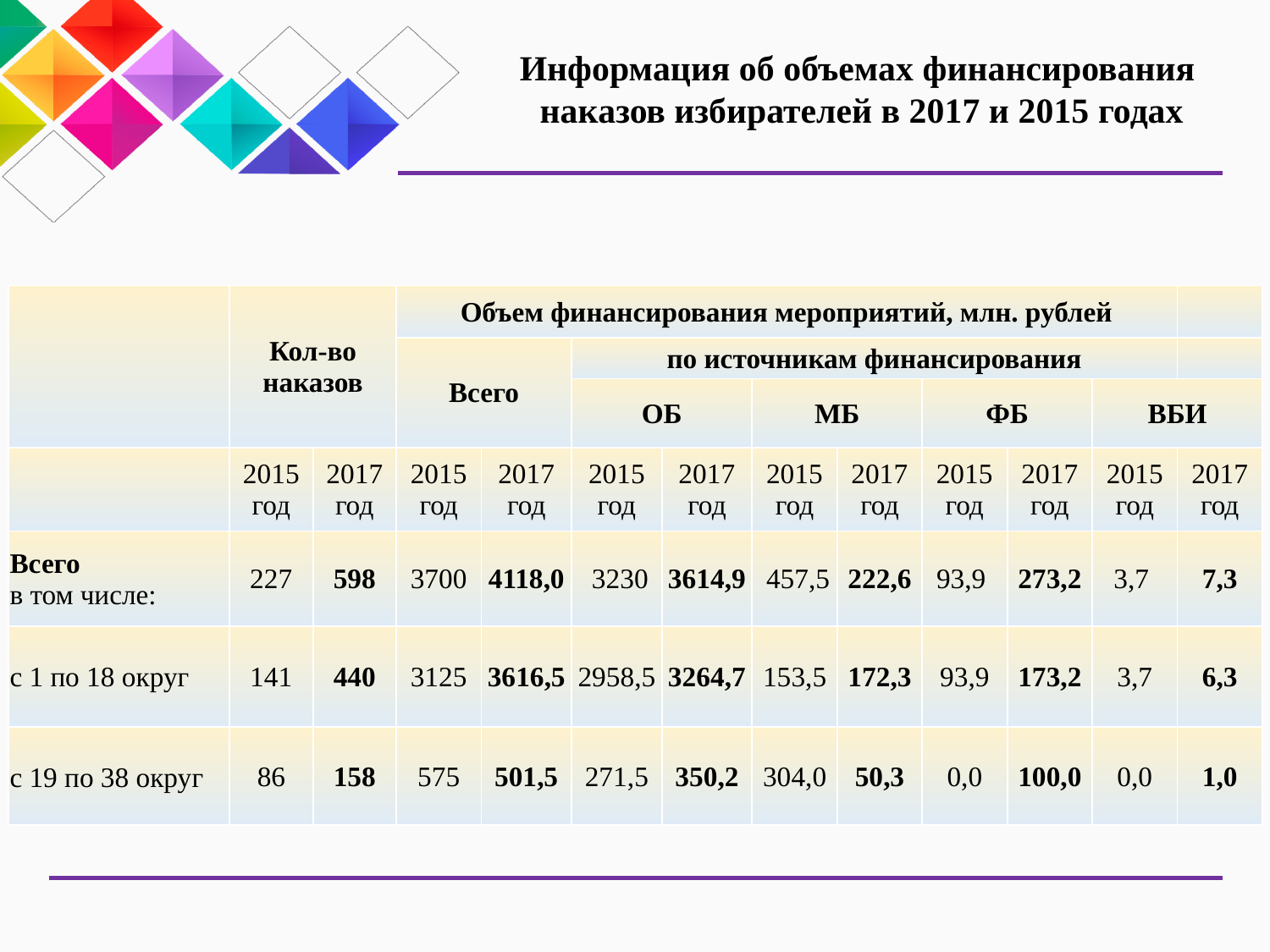

Информация об объемах финансирования
 наказов избирателей в 2017 и 2015 годах
|  | Кол-во наказов |  | Объем финансирования мероприятий, млн. рублей |  |  |  |  |  |  |  |  |  |
| --- | --- | --- | --- | --- | --- | --- | --- | --- | --- | --- | --- | --- |
|  |  |  | Всего |  | по источникам финансирования |  |  |  |  |  |  |  |
|  |  |  |  |  | ОБ |  | МБ |  | ФБ |  | ВБИ |  |
|  | 2015 год | 2017 год | 2015 год | 2017 год | 2015 год | 2017 год | 2015 год | 2017 год | 2015 год | 2017 год | 2015 год | 2017 год |
| Всего в том числе: | 227 | 598 | 3700 | 4118,0 | 3230 | 3614,9 | 457,5 | 222,6 | 93,9 | 273,2 | 3,7 | 7,3 |
| с 1 по 18 округ | 141 | 440 | 3125 | 3616,5 | 2958,5 | 3264,7 | 153,5 | 172,3 | 93,9 | 173,2 | 3,7 | 6,3 |
| с 19 по 38 округ | 86 | 158 | 575 | 501,5 | 271,5 | 350,2 | 304,0 | 50,3 | 0,0 | 100,0 | 0,0 | 1,0 |